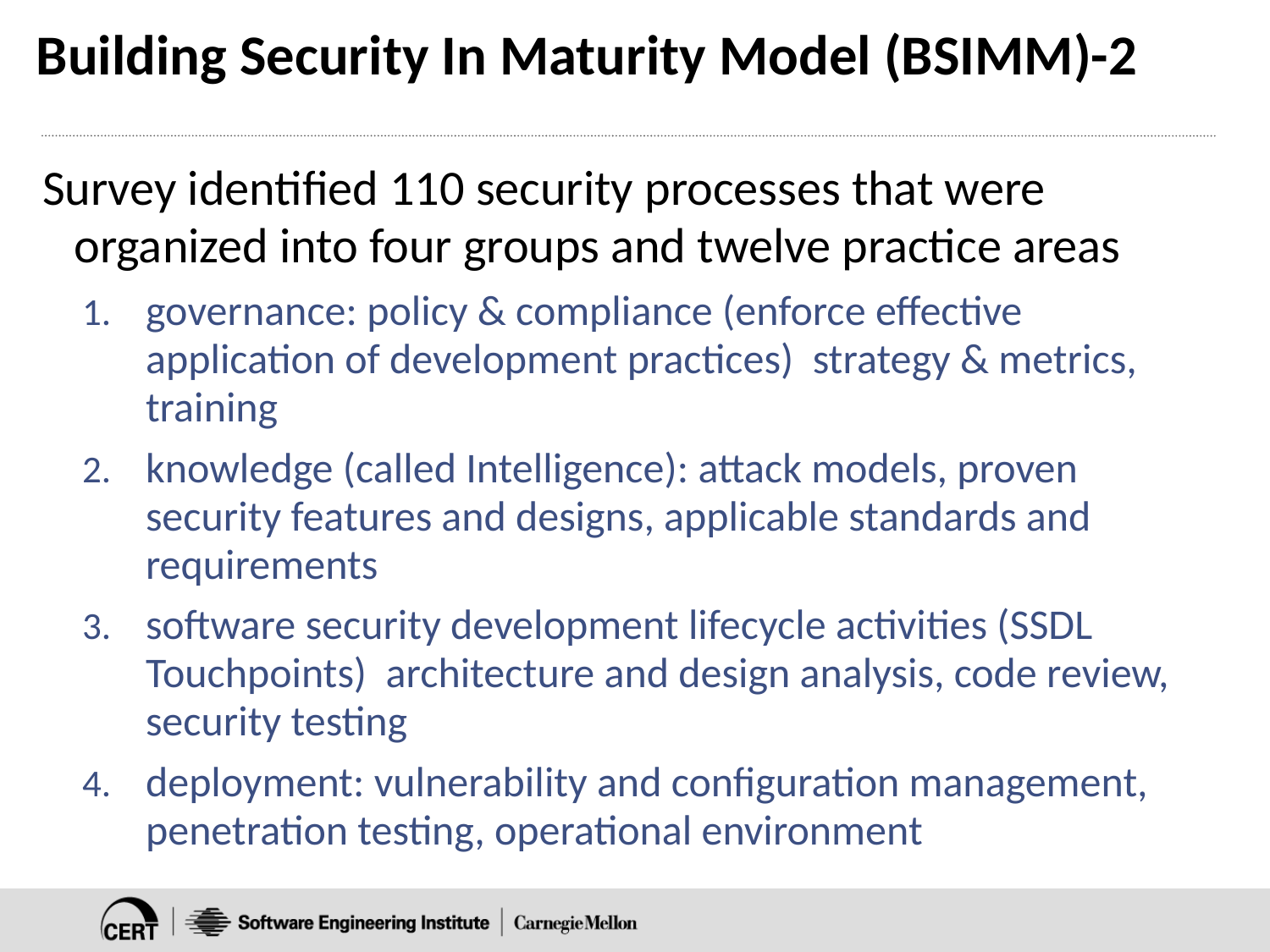

# Building Security In Maturity Model (BSIMM)-2
Survey identified 110 security processes that were organized into four groups and twelve practice areas
governance: policy & compliance (enforce effective application of development practices)  strategy & metrics,  training
knowledge (called Intelligence): attack models, proven security features and designs, applicable standards and requirements
software security development lifecycle activities (SSDL Touchpoints)  architecture and design analysis, code review, security testing
deployment: vulnerability and configuration management, penetration testing, operational environment